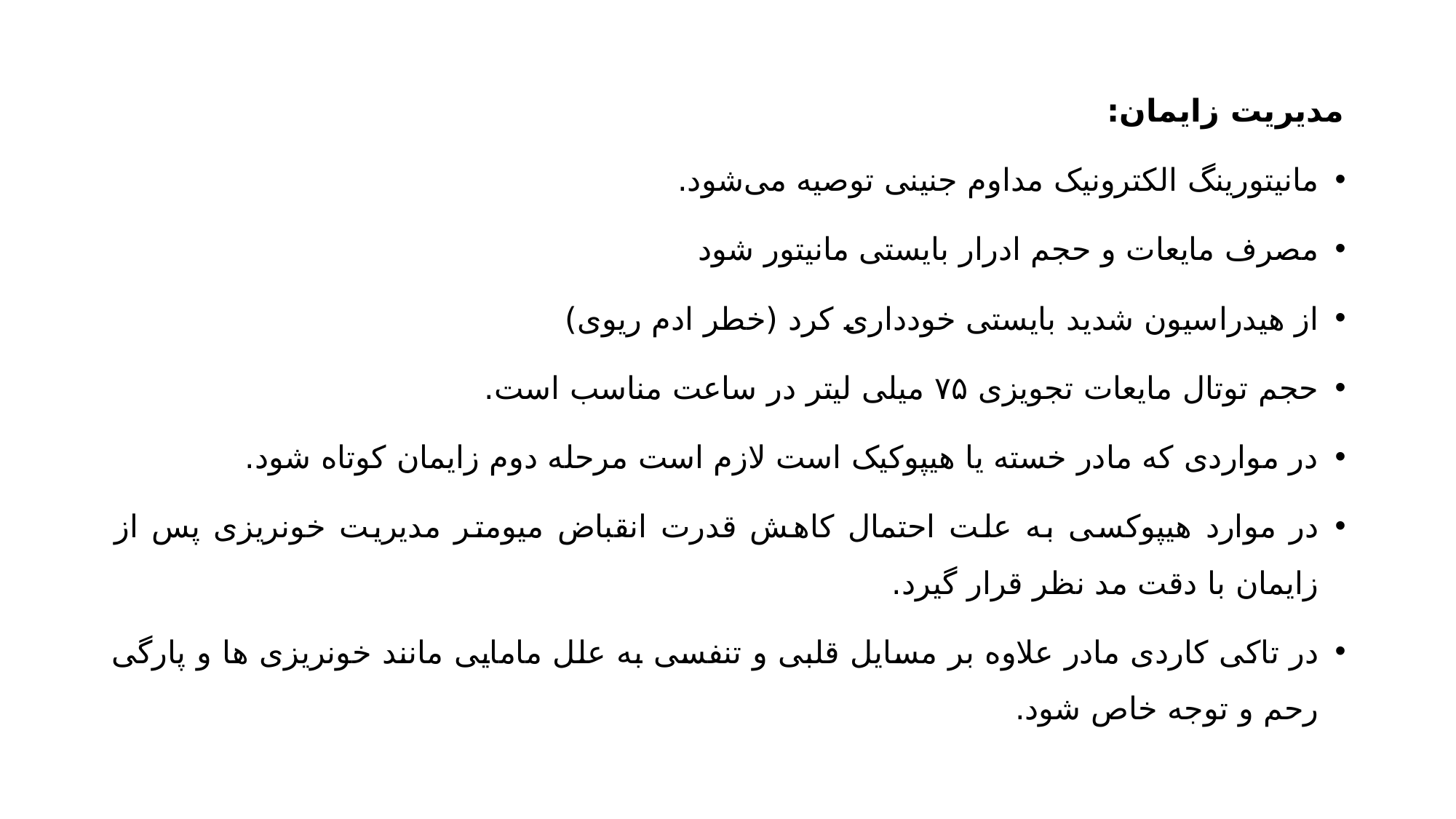

مدیریت زایمان:
مانیتورینگ الکترونیک مداوم جنینی توصیه می‌شود.
مصرف مایعات و حجم ادرار بایستی مانیتور شود
از هیدراسیون شدید بایستی خودداری کرد (خطر ادم ریوی)
حجم توتال مایعات تجویزی ۷۵ میلی لیتر در ساعت مناسب است.
در مواردی که مادر خسته یا هيپوکیک است لازم است مرحله دوم زایمان کوتاه شود.
در موارد هیپوکسی به علت احتمال کاهش قدرت انقباض میومتر مدیریت خونریزی پس از زایمان با دقت مد نظر قرار گیرد.
در تاکی کاردی مادر علاوه بر مسایل قلبی و تنفسی به علل مامایی مانند خونریزی ها و پارگی رحم و توجه خاص شود.